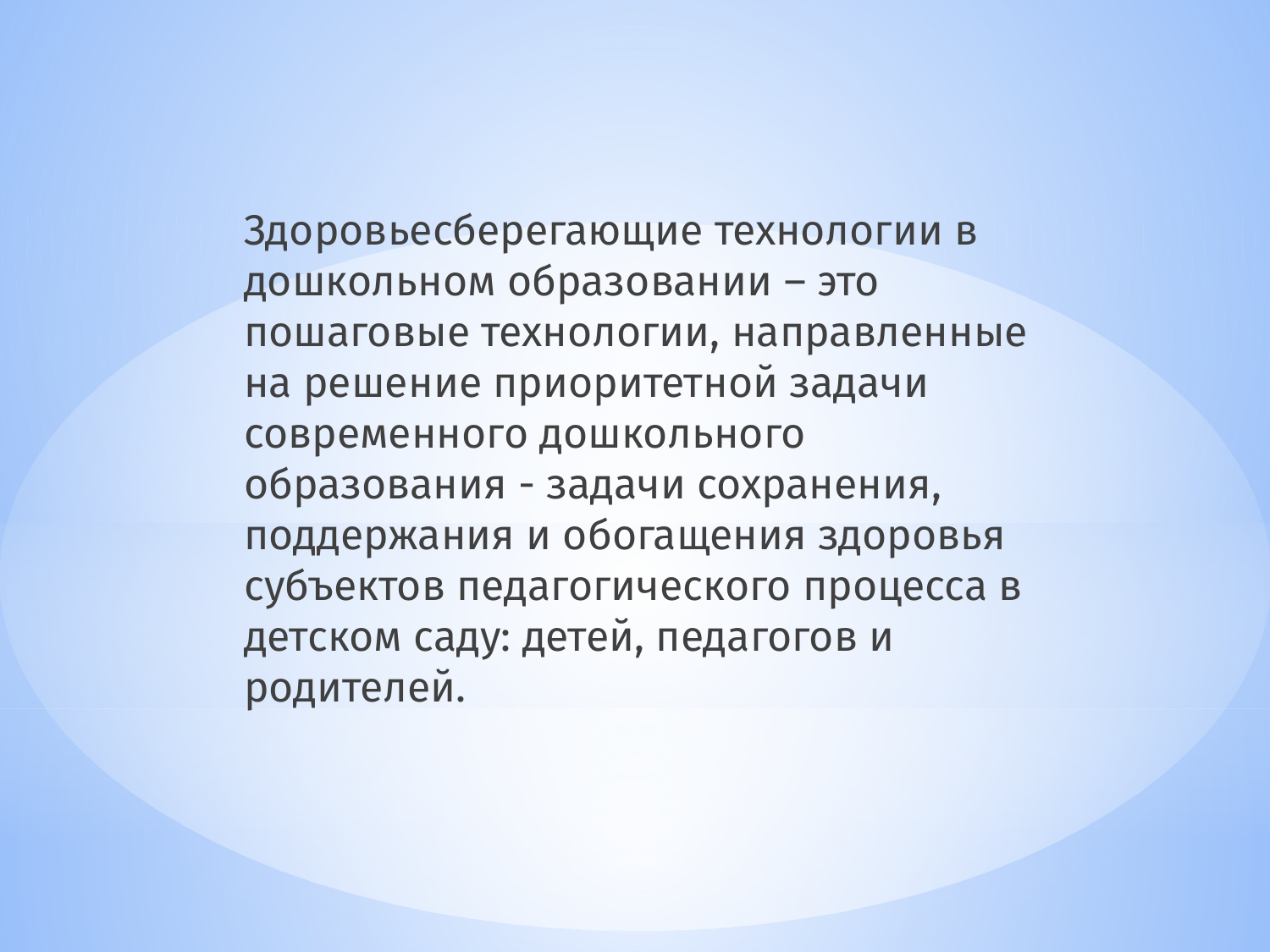

Здоровьесберегающие технологии в дошкольном образовании – это пошаговые технологии, направленные на решение приоритетной задачи современного дошкольного образования - задачи сохранения, поддержания и обогащения здоровья субъектов педагогического процесса в детском саду: детей, педагогов и родителей.